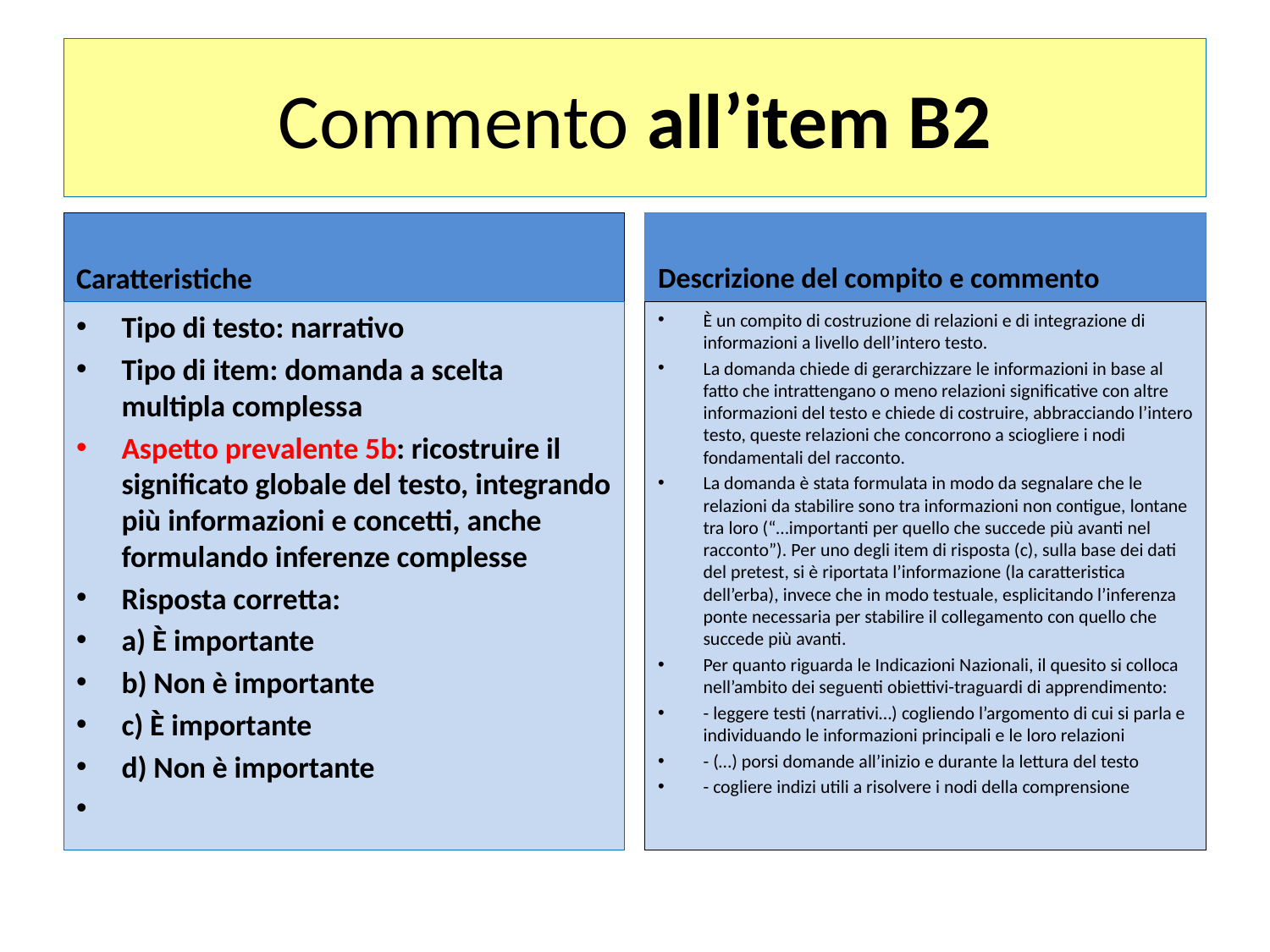

# Commento all’item B2

Caratteristiche

Descrizione del compito e commento

Tipo di testo: narrativo
Tipo di item: domanda a scelta multipla complessa
Aspetto prevalente 5b: ricostruire il significato globale del testo, integrando più informazioni e concetti, anche formulando inferenze complesse
Risposta corretta:
a) È importante
b) Non è importante
c) È importante
d) Non è importante

È un compito di costruzione di relazioni e di integrazione di informazioni a livello dell’intero testo.
La domanda chiede di gerarchizzare le informazioni in base al fatto che intrattengano o meno relazioni significative con altre informazioni del testo e chiede di costruire, abbracciando l’intero testo, queste relazioni che concorrono a sciogliere i nodi fondamentali del racconto.
La domanda è stata formulata in modo da segnalare che le relazioni da stabilire sono tra informazioni non contigue, lontane tra loro (“…importanti per quello che succede più avanti nel racconto”). Per uno degli item di risposta (c), sulla base dei dati del pretest, si è riportata l’informazione (la caratteristica dell’erba), invece che in modo testuale, esplicitando l’inferenza ponte necessaria per stabilire il collegamento con quello che succede più avanti.
Per quanto riguarda le Indicazioni Nazionali, il quesito si colloca nell’ambito dei seguenti obiettivi-traguardi di apprendimento:
- leggere testi (narrativi…) cogliendo l’argomento di cui si parla e individuando le informazioni principali e le loro relazioni
- (…) porsi domande all’inizio e durante la lettura del testo
- cogliere indizi utili a risolvere i nodi della comprensione